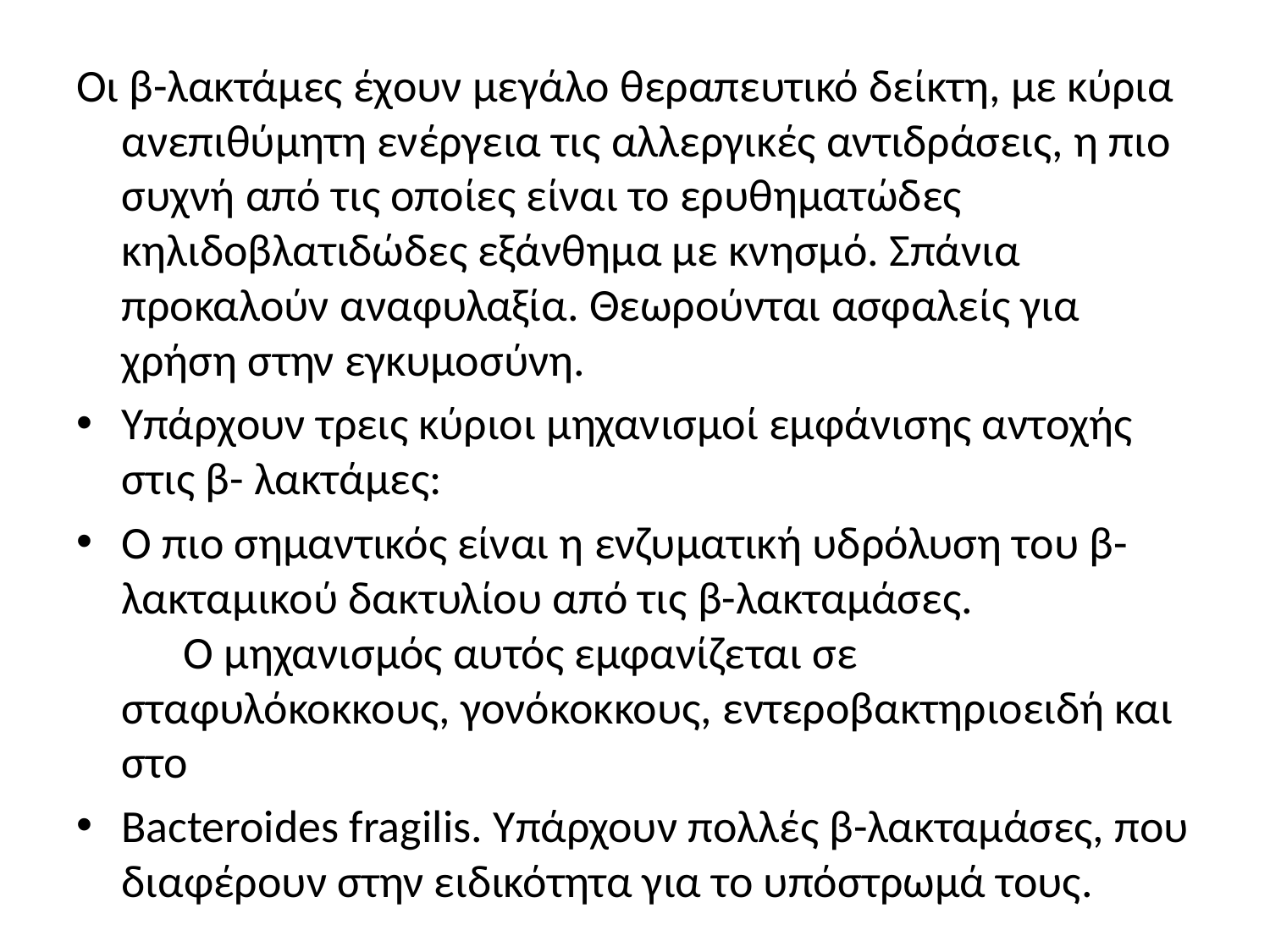

Οι β-λακτάμες έχουν μεγάλο θεραπευτικό δείκτη, με κύρια ανεπιθύμητη ενέργεια τις αλλεργικές αντιδράσεις, η πιο συχνή από τις οποίες είναι το ερυθηματώδες κηλιδοβλατιδώδες εξάνθημα με κνησμό. Σπάνια προκαλούν αναφυλαξία. Θεωρούνται ασφαλείς για χρήση στην εγκυμοσύνη.
Υπάρχουν τρεις κύριοι μηχανισμοί εμφάνισης αντοχής στις β- λακτάμες:
Ο πιο σημαντικός είναι η ενζυματική υδρόλυση του β-λακταμικού δακτυλίου από τις β-λακταμάσες.                            Ο μηχανισμός αυτός εμφανίζε­ται σε σταφυλόκοκκους, γονόκοκκους, εντεροβακτηριοειδή και στο
Bacteroides fragilis. Υπάρχουν πολλές β-λακταμάσες, που διαφέρουν στην ειδικότητα για το υπόστρωμά τους.